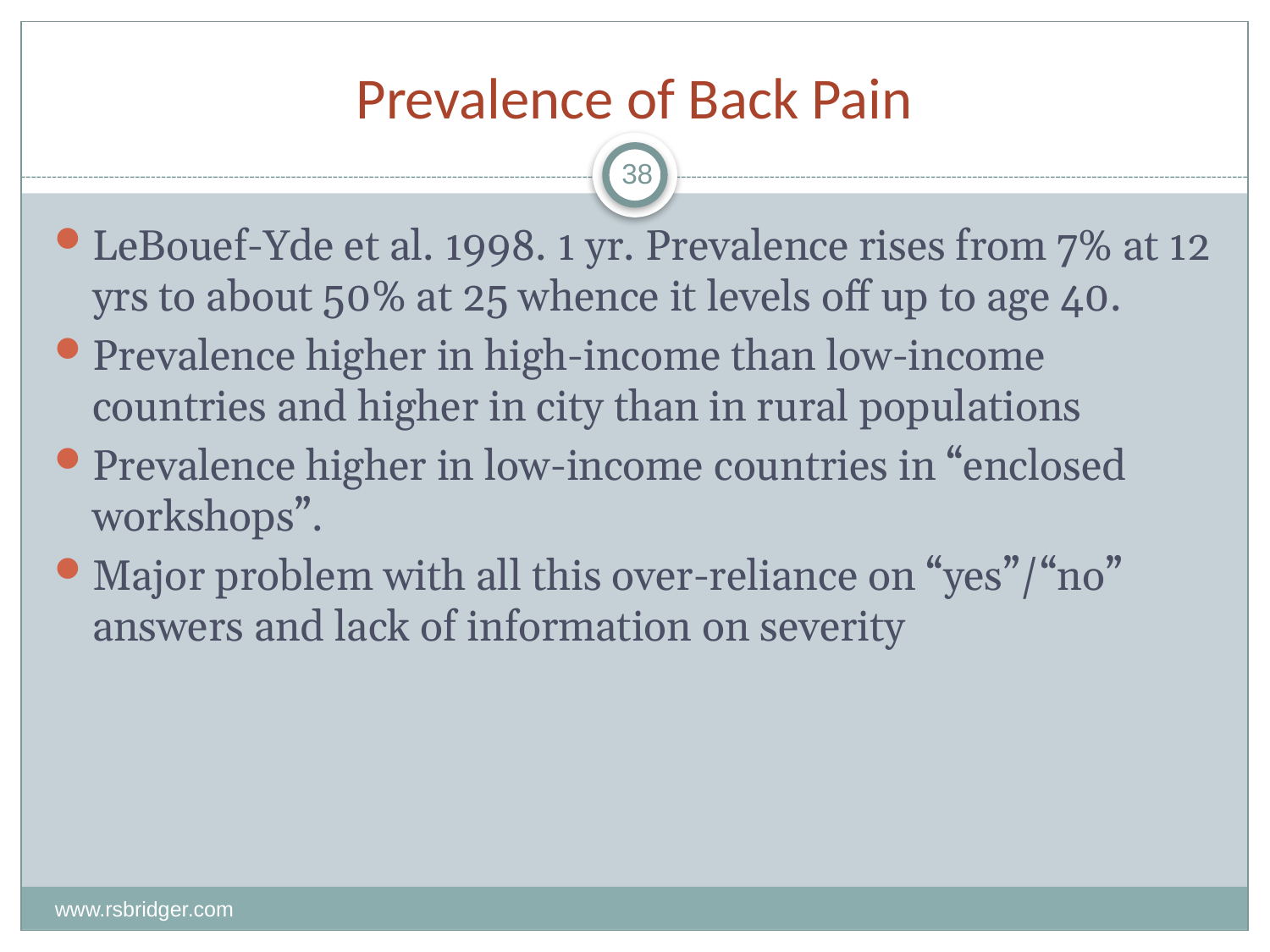

# Prevalence of Back Pain
38
LeBouef-Yde et al. 1998. 1 yr. Prevalence rises from 7% at 12 yrs to about 50% at 25 whence it levels off up to age 40.
Prevalence higher in high-income than low-income countries and higher in city than in rural populations
Prevalence higher in low-income countries in “enclosed workshops”.
Major problem with all this over-reliance on “yes”/“no” answers and lack of information on severity
www.rsbridger.com